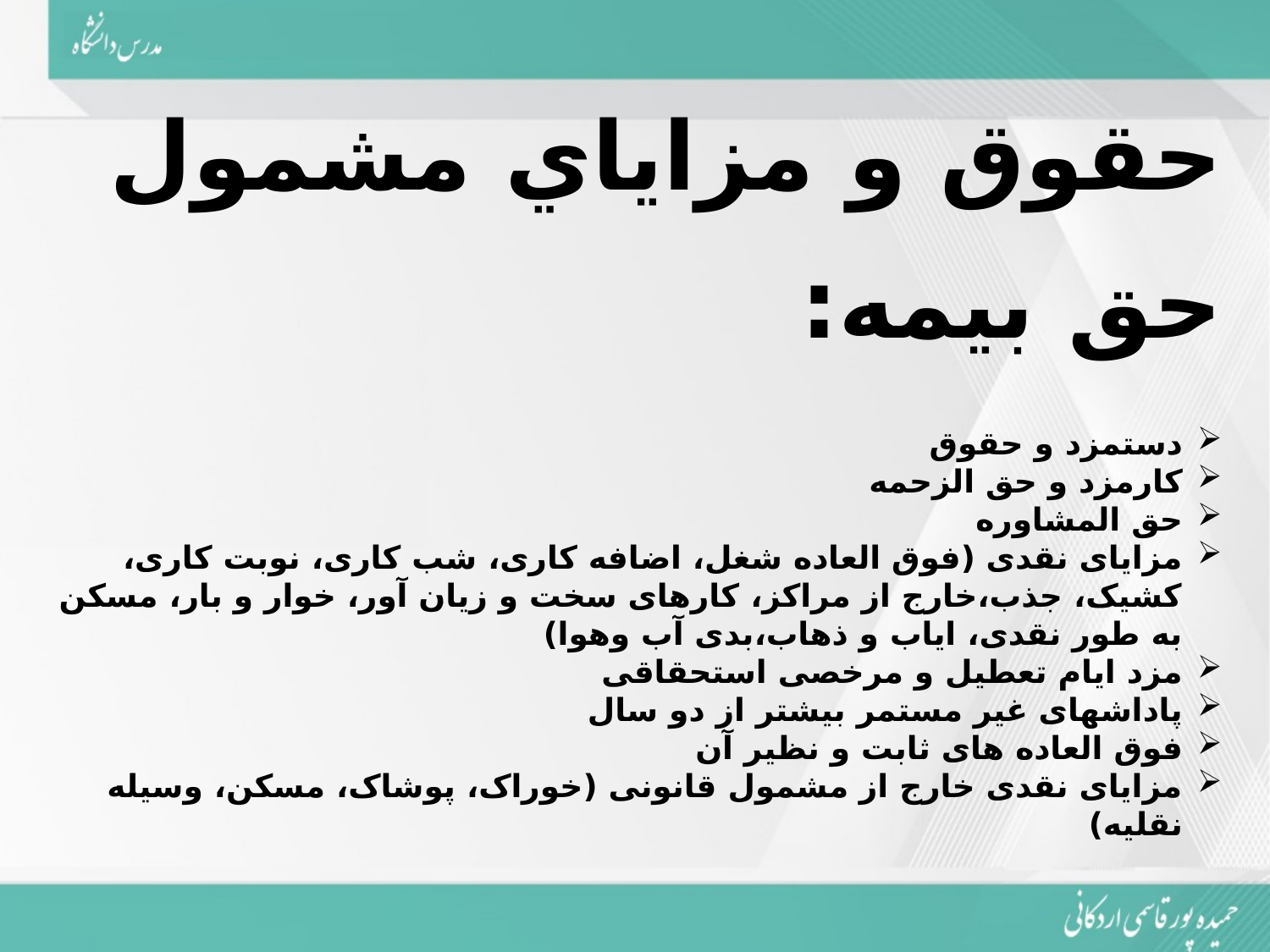

حقوق و مزاياي مشمول حق بيمه:

دستمزد و حقوق
کارمزد و حق الزحمه
حق المشاوره
مزایای نقدی (فوق العاده شغل، اضافه کاری، شب کاری، نوبت کاری، کشیک، جذب،خارج از مراکز، کارهای سخت و زیان آور، خوار و بار، مسکن به طور نقدی، ایاب و ذهاب،بدی آب وهوا)
مزد ایام تعطیل و مرخصی استحقاقی
پاداشهای غیر مستمر بیشتر از دو سال
فوق العاده های ثابت و نظیر آن
مزایای نقدی خارج از مشمول قانونی (خوراک، پوشاک، مسکن، وسیله نقلیه)

#